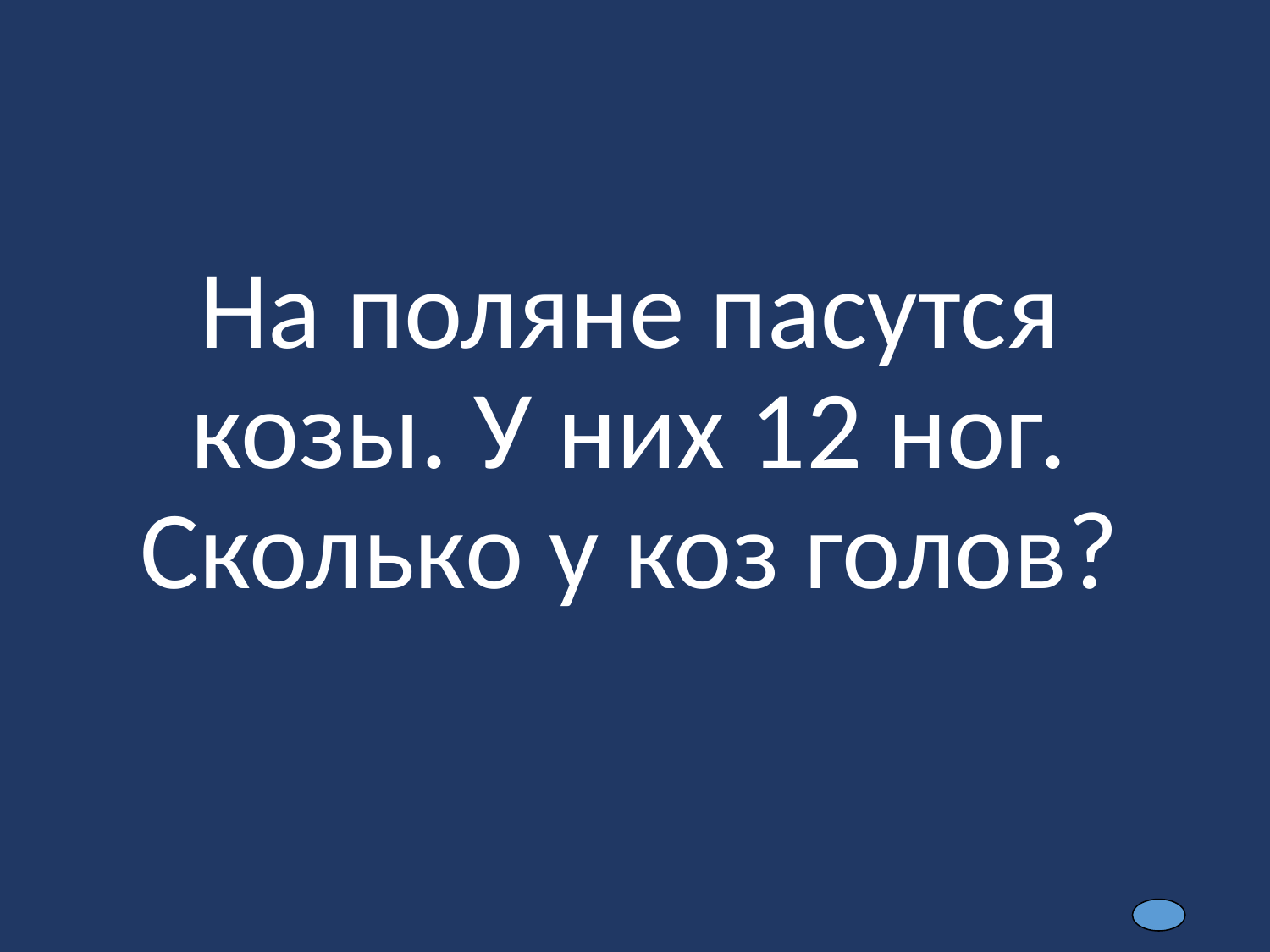

На поляне пасутся козы. У них 12 ног. Сколько у коз голов?